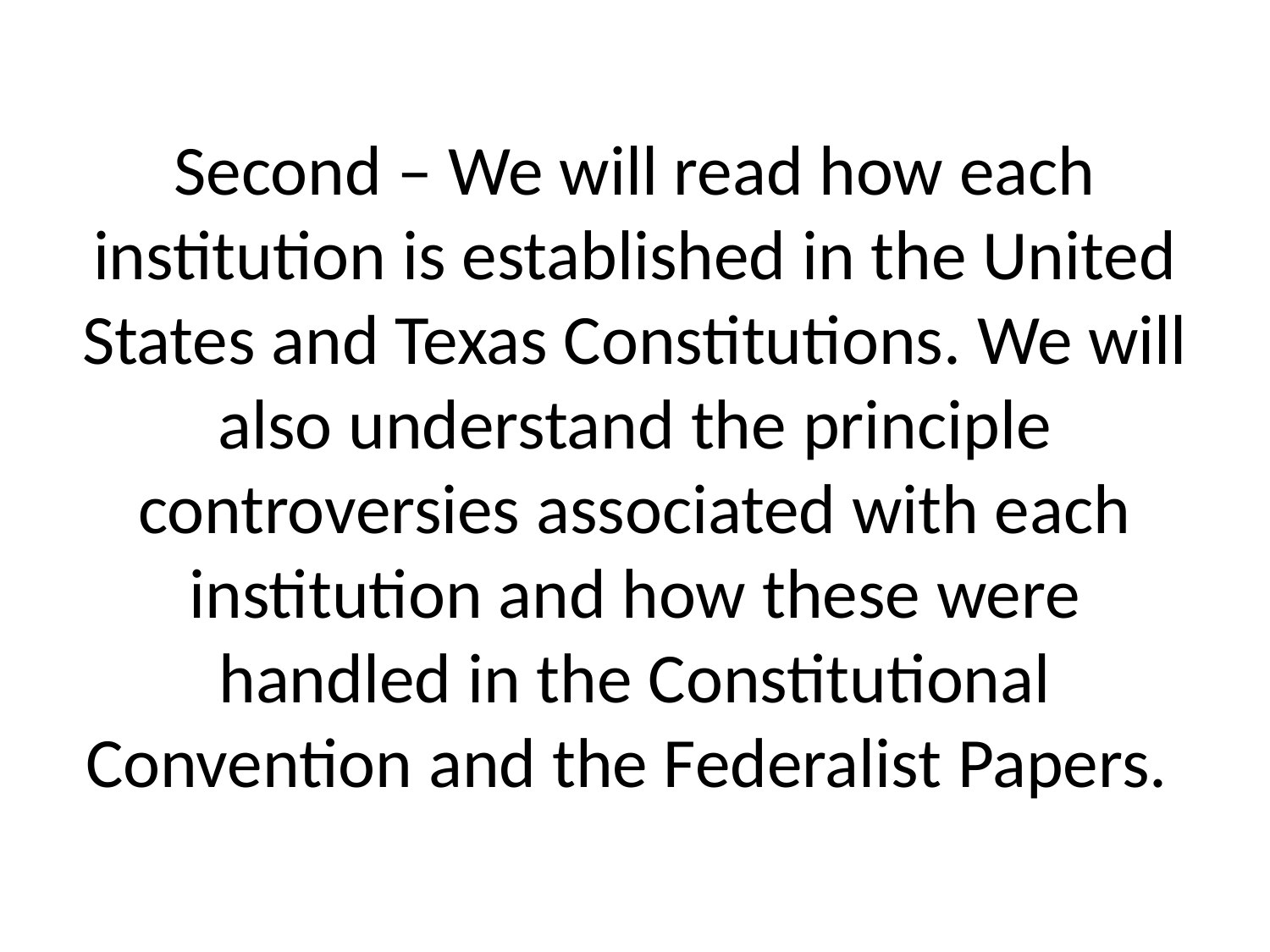

# Second – We will read how each institution is established in the United States and Texas Constitutions. We will also understand the principle controversies associated with each institution and how these were handled in the Constitutional Convention and the Federalist Papers.